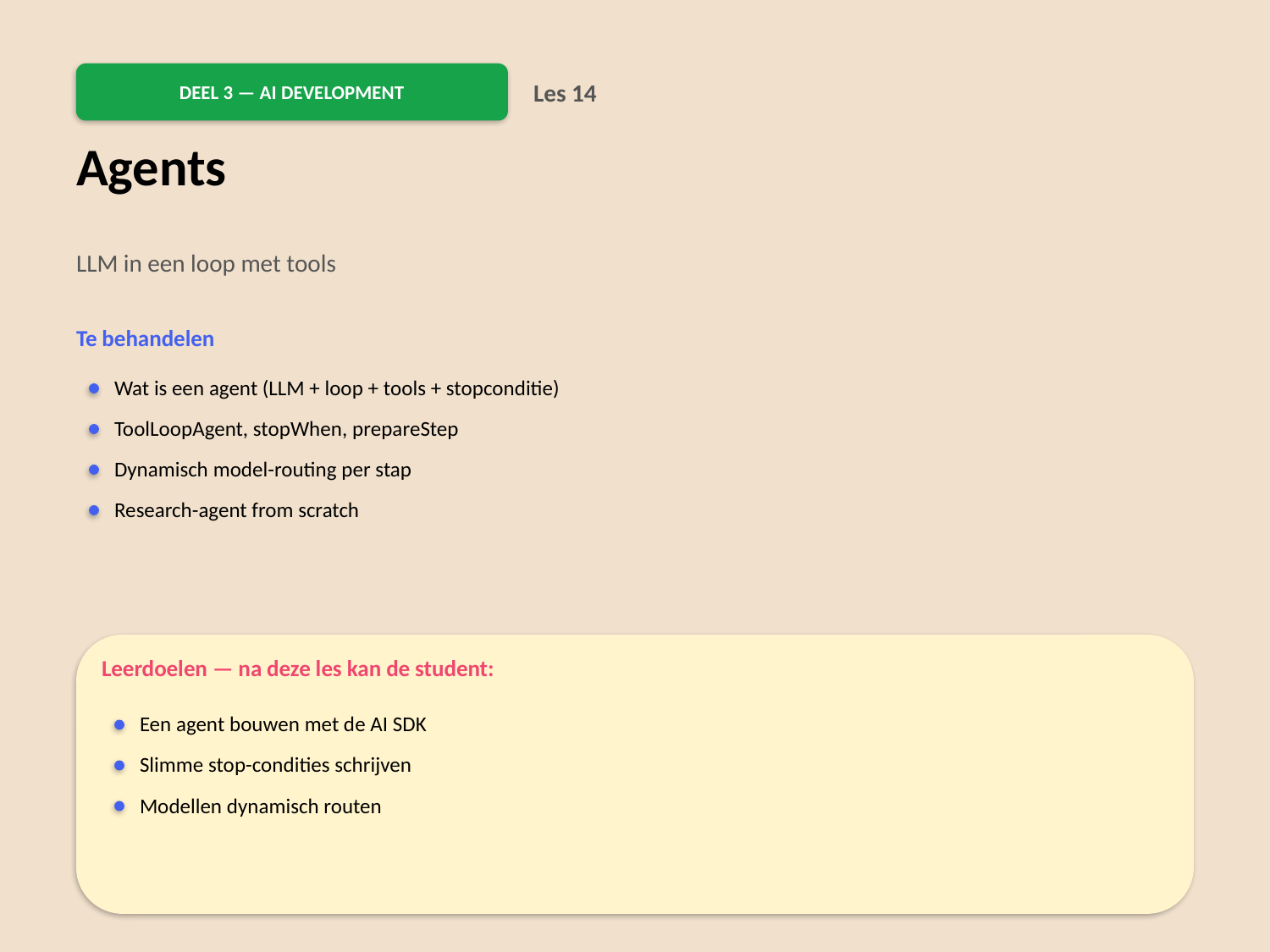

DEEL 3 — AI DEVELOPMENT
Les 14
Agents
LLM in een loop met tools
Te behandelen
Wat is een agent (LLM + loop + tools + stopconditie)

ToolLoopAgent, stopWhen, prepareStep

Dynamisch model-routing per stap

Research-agent from scratch

Leerdoelen — na deze les kan de student:
Een agent bouwen met de AI SDK

Slimme stop-condities schrijven

Modellen dynamisch routen